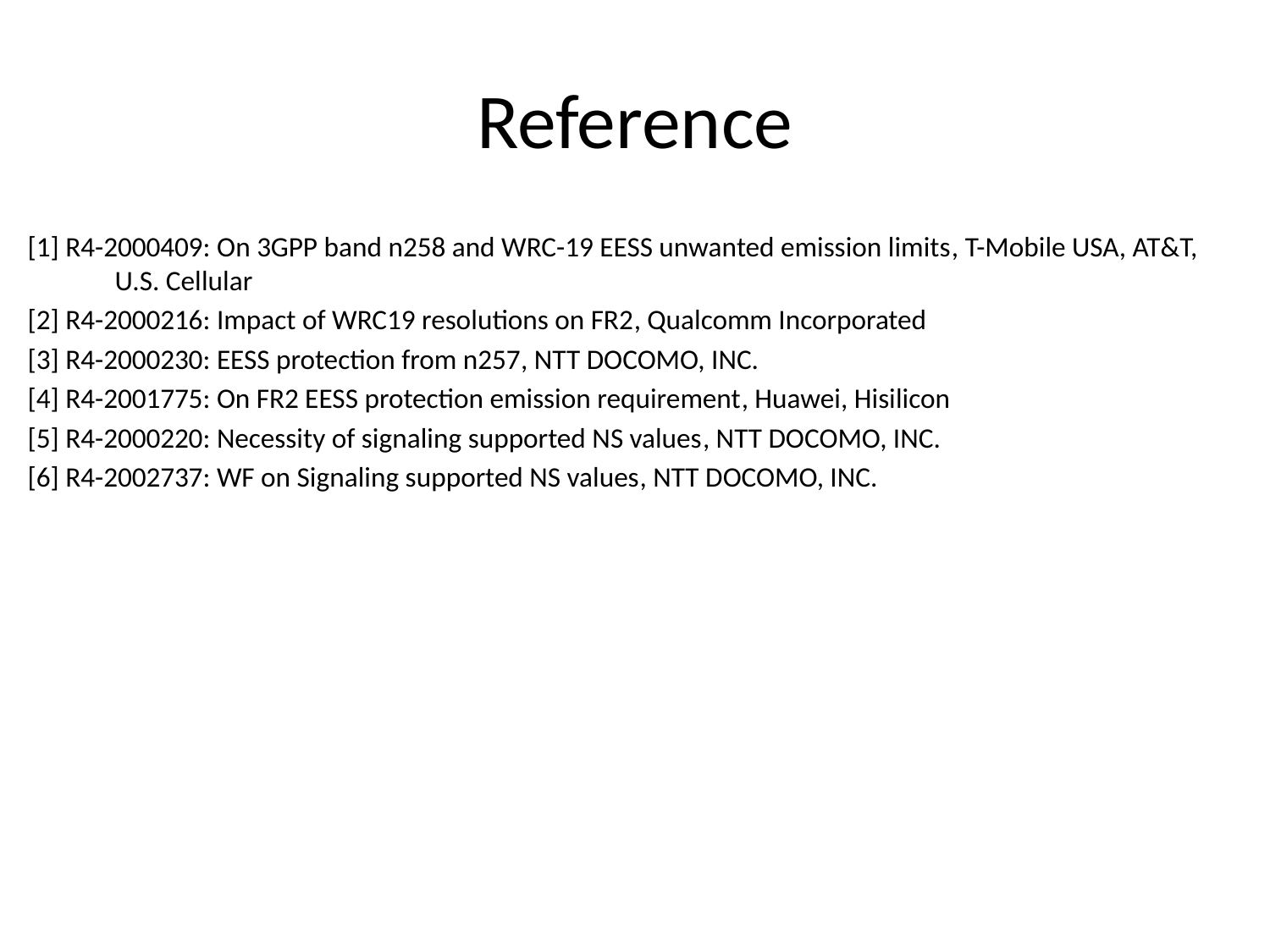

# Reference
[1] R4-2000409: On 3GPP band n258 and WRC-19 EESS unwanted emission limits, T-Mobile USA, AT&T, U.S. Cellular
[2] R4-2000216: Impact of WRC19 resolutions on FR2, Qualcomm Incorporated
[3] R4-2000230: EESS protection from n257, NTT DOCOMO, INC.
[4] R4-2001775: On FR2 EESS protection emission requirement, Huawei, Hisilicon
[5] R4-2000220: Necessity of signaling supported NS values, NTT DOCOMO, INC.
[6] R4-2002737: WF on Signaling supported NS values, NTT DOCOMO, INC.